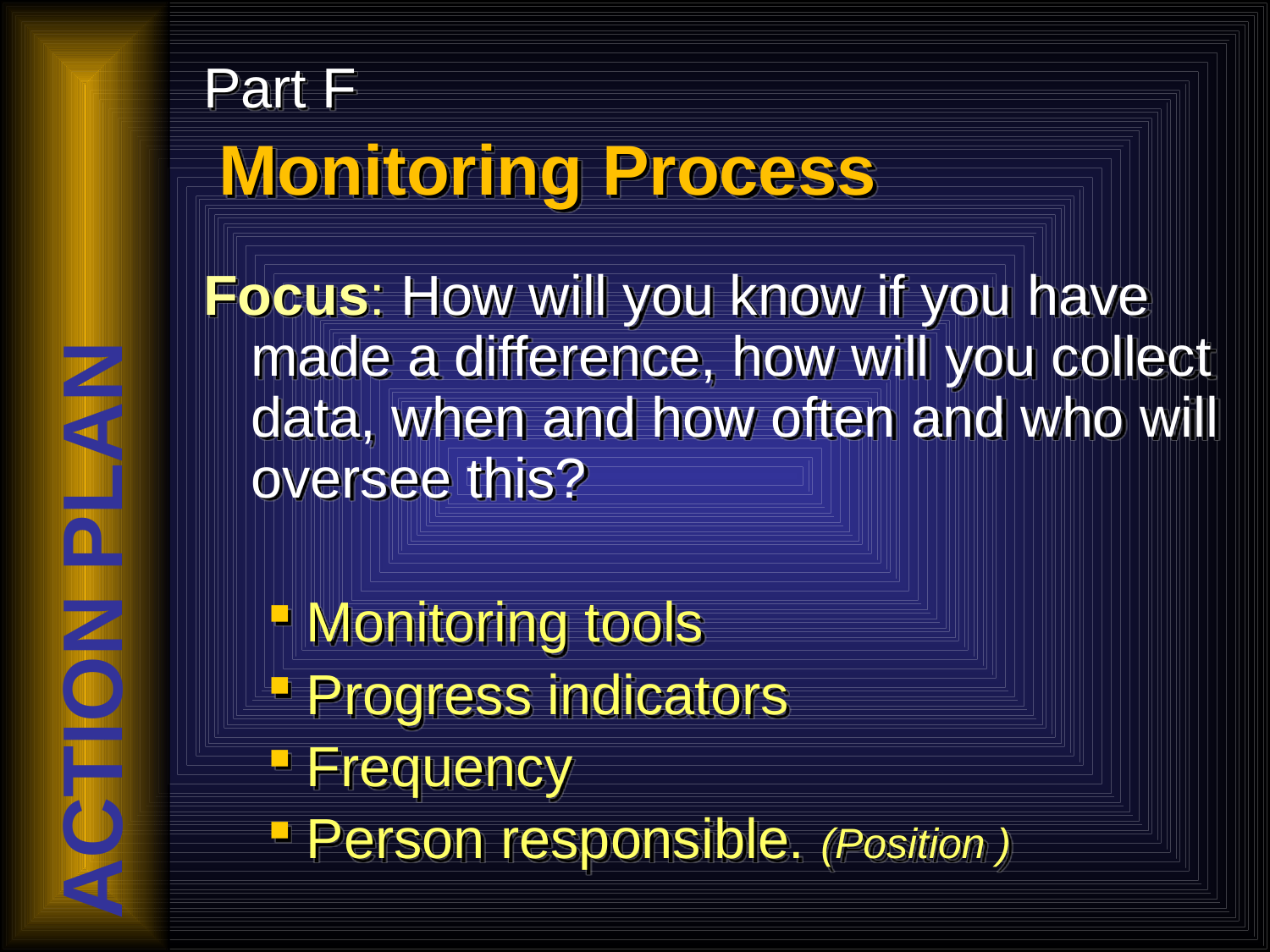

Part F
 Monitoring Process

Focus: How will you know if you have made a difference, how will you collect data, when and how often and who will oversee this?

Monitoring tools
Progress indicators
Frequency
Person responsible. (Position )

ACTION PLAN